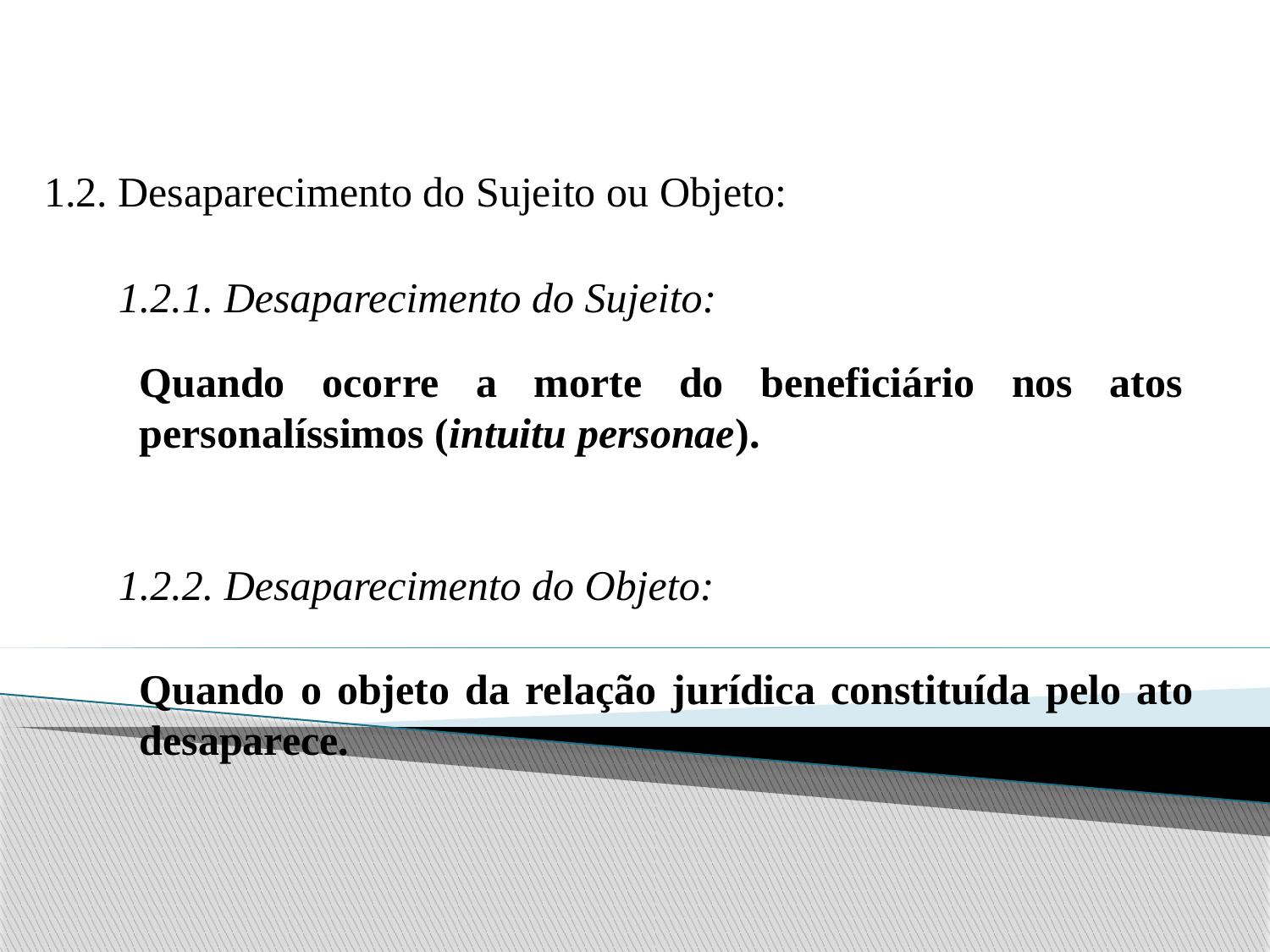

1. Um ato eficaz extingue-se por:
1.2. Desaparecimento do Sujeito ou Objeto:
1.2.1. Desaparecimento do Sujeito:

1.2.2. Desaparecimento do Objeto:
Quando ocorre a morte do beneficiário nos atos personalíssimos (intuitu personae).
Quando o objeto da relação jurídica constituída pelo ato desaparece.